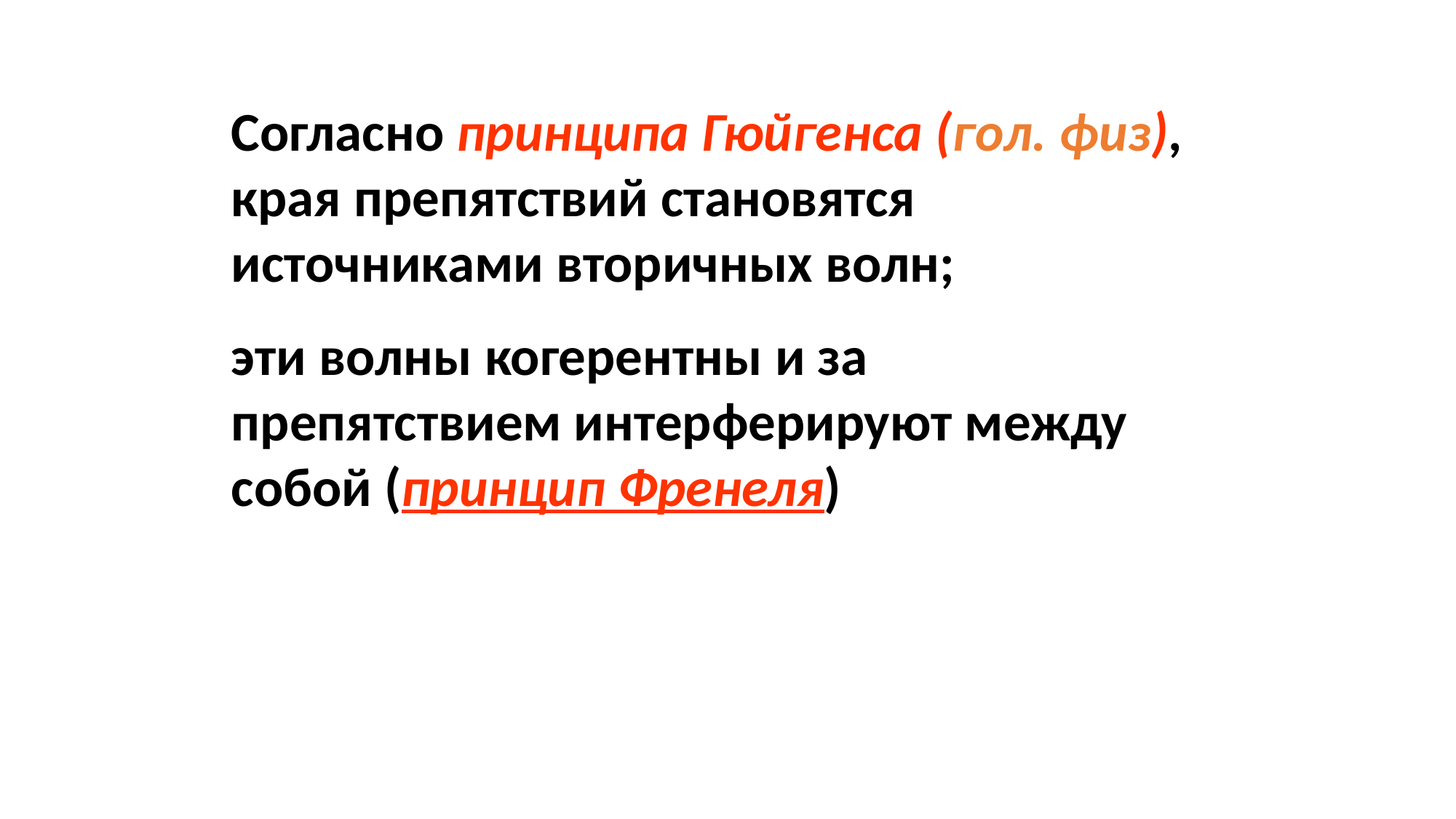

Согласно принципа Гюйгенса (гол. физ), края препятствий становятся источниками вторичных волн;
эти волны когерентны и за препятствием интерферируют между собой (принцип Френеля)